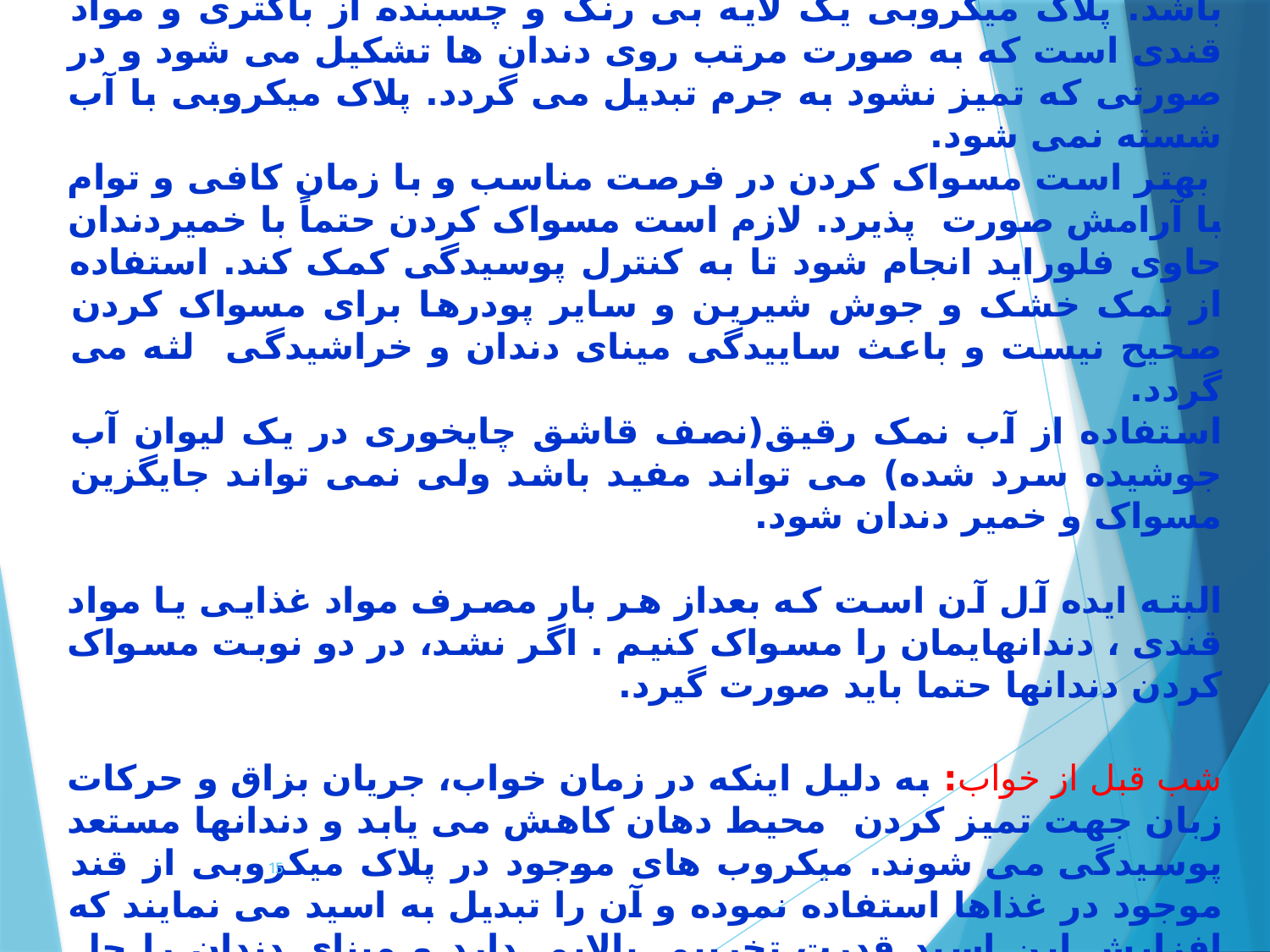

هدف از مسواک زدن: هدف اصلی از مسواك زدن برداشتن و پاك كردن پلاك ميكروبی از روی دندانها و لثه می باشد. پلاک میکروبی عامل اصلی بیماریهای لثه و پوسیدگی دندانها                   می باشد. پلاک میکروبی یک لایه بی رنگ و چسبنده از باکتری و مواد قندی است که به صورت مرتب روی دندان ها تشکیل می شود و در صورتی که تمیز نشود به جرم تبدیل می گردد. پلاک میکروبی با آب شسته نمی شود.
 بهتر است مسواک کردن در فرصت مناسب و با زمان کافی و توام با آرامش صورت  پذیرد. لازم است مسواک کردن حتماً با خمیردندان حاوی فلوراید انجام شود تا به کنترل پوسیدگی کمک کند. استفاده از نمک خشک و جوش شیرین و سایر پودرها برای مسواک کردن صحیح نیست و باعث ساییدگی مینای دندان و خراشیدگی  لثه می گردد.
استفاده از آب نمک رقیق(نصف قاشق چایخوری در یک لیوان آب جوشیده سرد شده) می تواند مفید باشد ولی نمی تواند جایگزین مسواک و خمیر دندان شود.

البته ایده آل آن است که بعداز هر بار مصرف مواد غذایی یا مواد قندی ، دندانهایمان را مسواک کنیم . اگر نشد، در دو نوبت مسواک کردن دندانها حتما باید صورت گیرد.

شب قبل از خواب: به دلیل اینکه در زمان خواب، جریان بزاق و حرکات زبان جهت تمیز کردن  محیط دهان کاهش می یابد و دندانها مستعد پوسیدگی می شوند. میکروب های موجود در پلاک میکروبی از قند موجود در غذاها استفاده نموده و آن را تبدیل به اسید می نمایند که افزایش این اسید قدرت تخریبی بالایی دارد و مینای دندان را حل کرده و پوسیدگی آغاز می شود.

صبح قبل و یا بعد از صبحانه
15